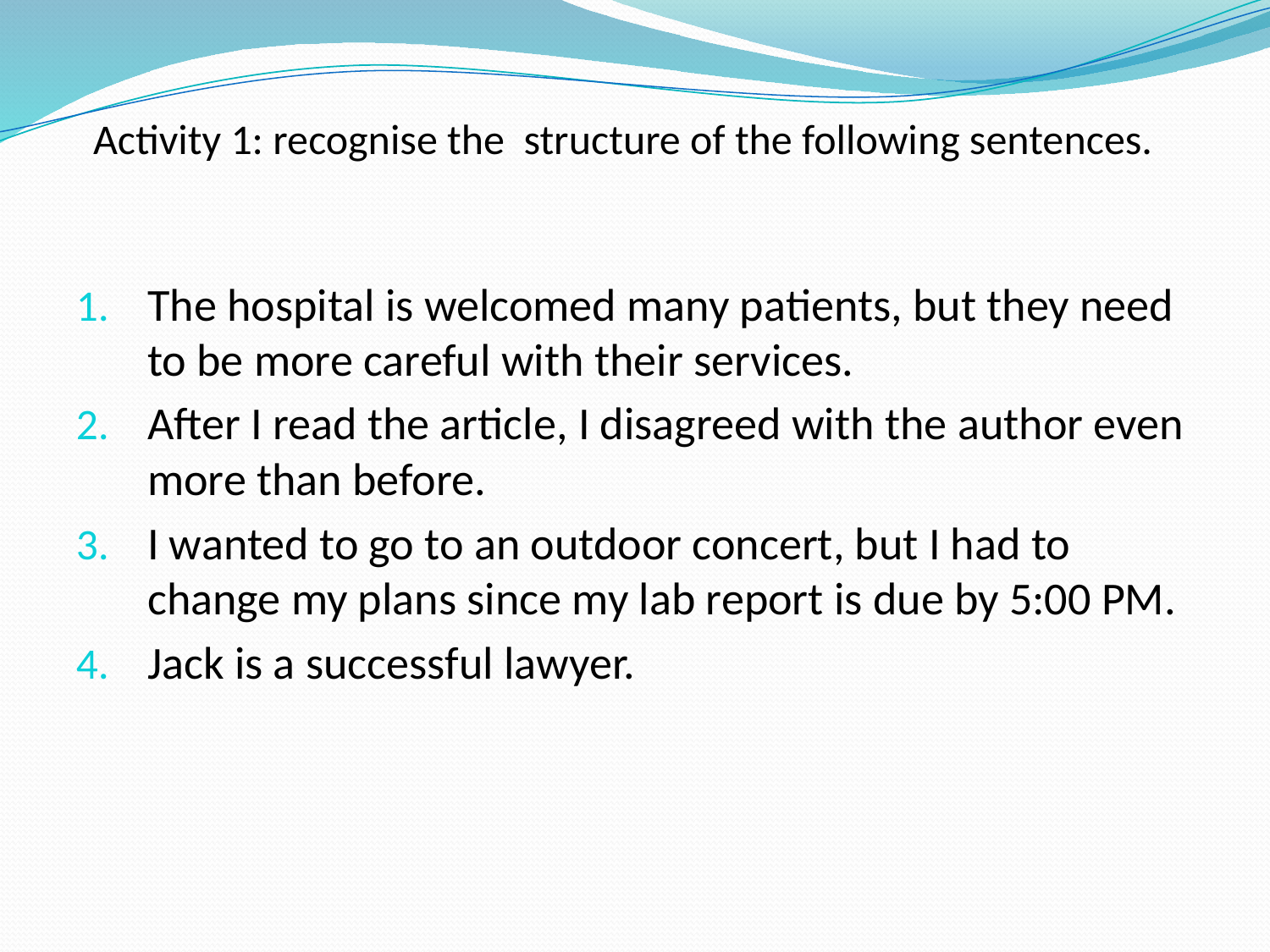

# Activity 1: recognise the  structure of the following sentences.
The hospital is welcomed many patients, but they need to be more careful with their services.
After I read the article, I disagreed with the author even more than before.
I wanted to go to an outdoor concert, but I had to change my plans since my lab report is due by 5:00 PM.
Jack is a successful lawyer.